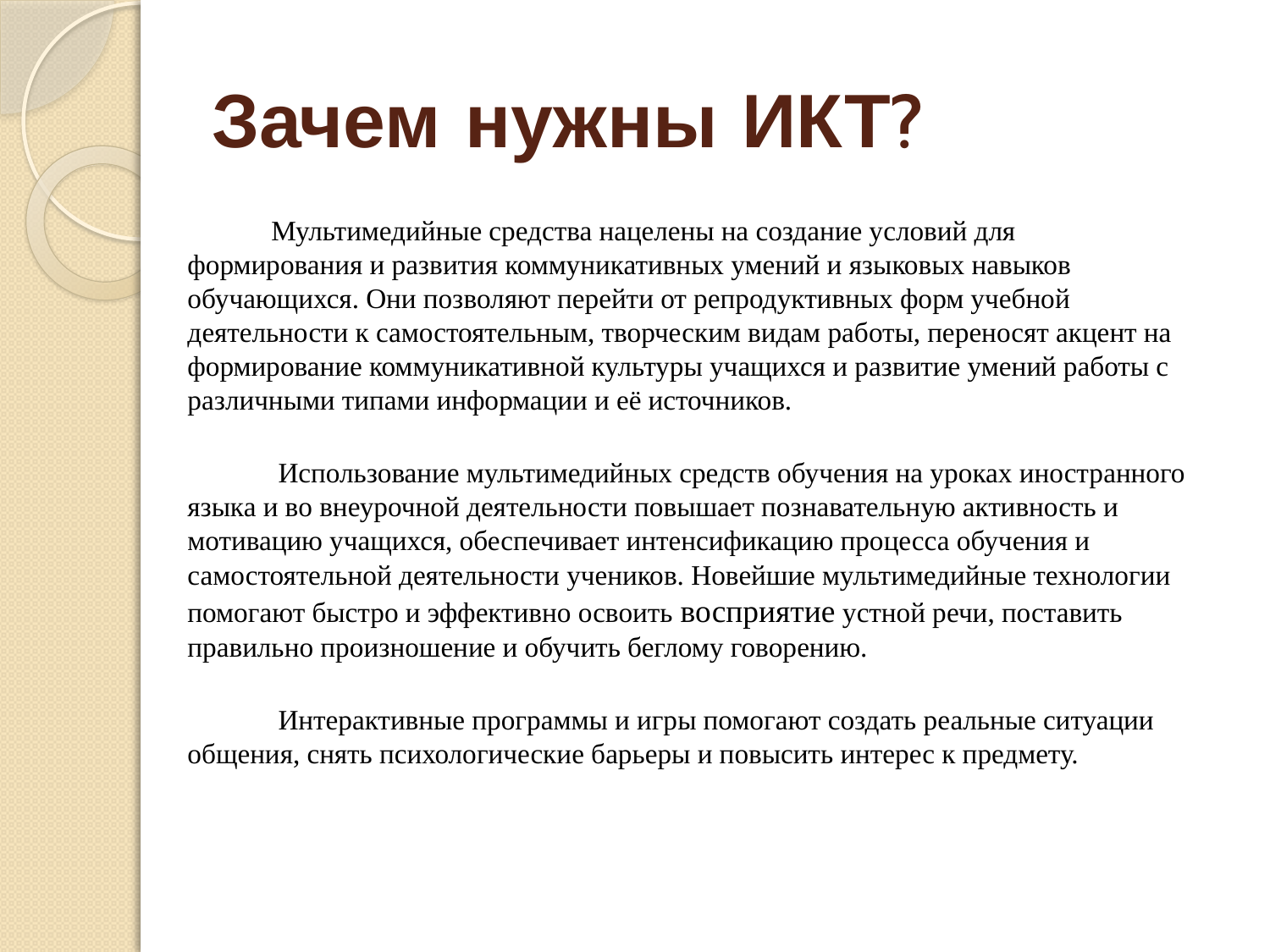

# Зачем нужны ИКТ?
            Мультимедийные средства нацелены на создание условий для формирования и развития коммуникативных умений и языковых навыков обучающихся. Они позволяют перейти от репродуктивных форм учебной деятельности к самостоятельным, творческим видам работы, переносят акцент на формирование коммуникативной культуры учащихся и развитие умений работы с различными типами информации и её источников.
             Использование мультимедийных средств обучения на уроках иностранного языка и во внеурочной деятельности повышает познавательную активность и мотивацию учащихся, обеспечивает интенсификацию процесса обучения и самостоятельной деятельности учеников. Новейшие мультимедийные технологии помогают быстро и эффективно освоить восприятие устной речи, поставить правильно произношение и обучить беглому говорению.
             Интерактивные программы и игры помогают создать реальные ситуации общения, снять психологические барьеры и повысить интерес к предмету.